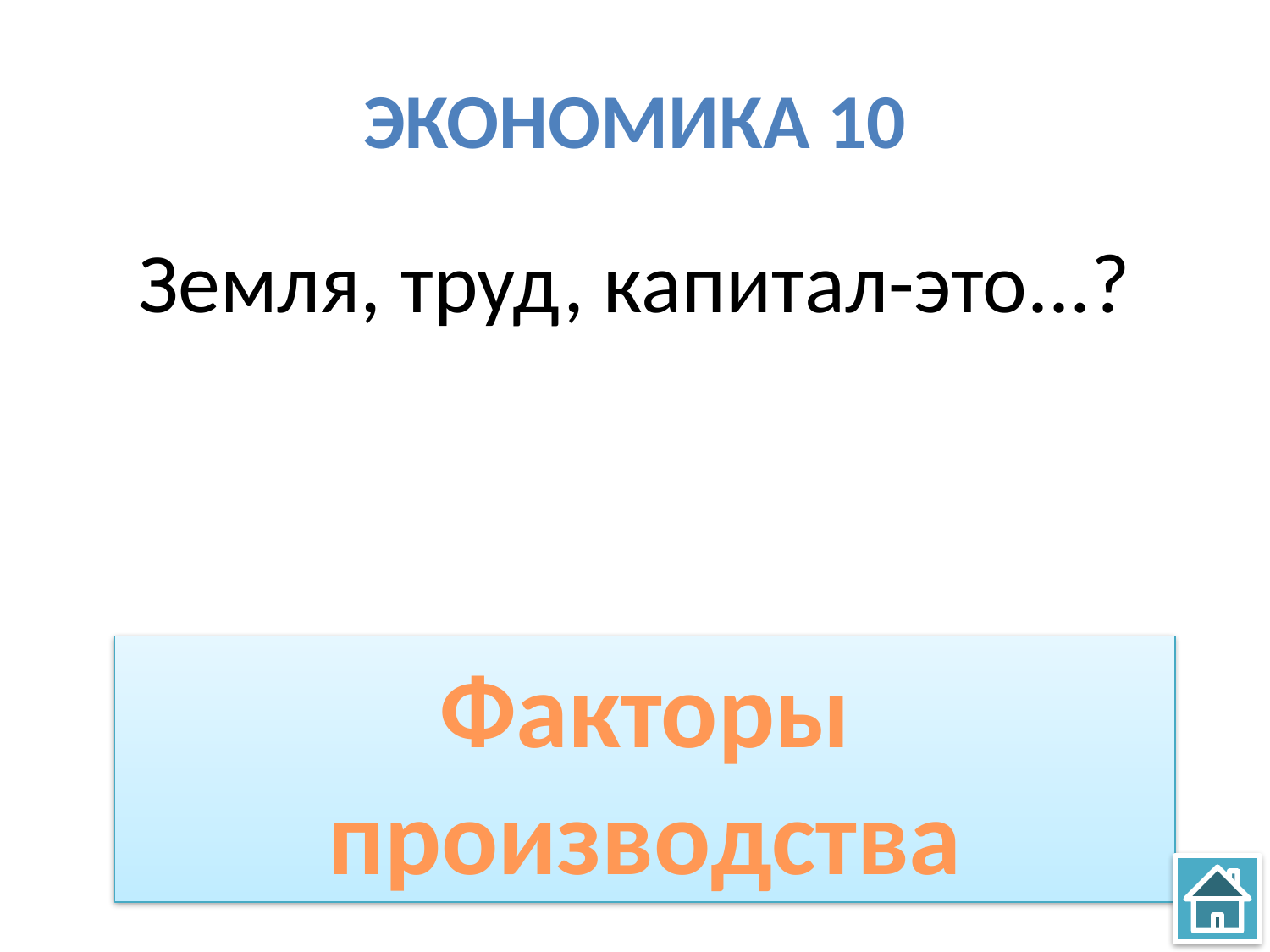

# Экономика 10
Земля, труд, капитал-это...?
Факторы производства